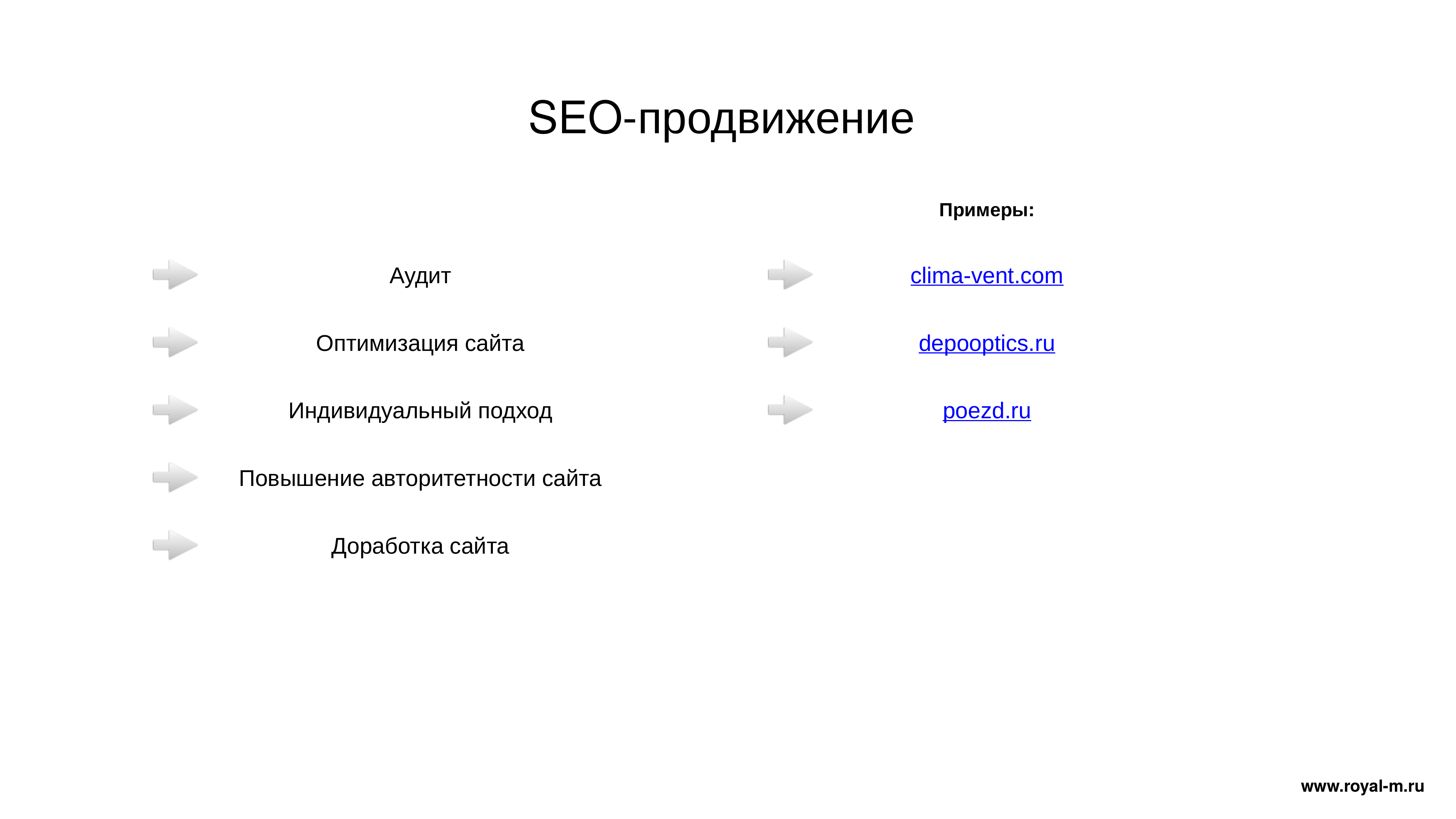

SEO-продвижение
Примеры:
Аудит
clima-vent.com

Оптимизация сайта
depooptics.ru

Индивидуальный подход
poezd.ru

Повышение авторитетности сайта

Доработка сайта

www.royal-m.ru